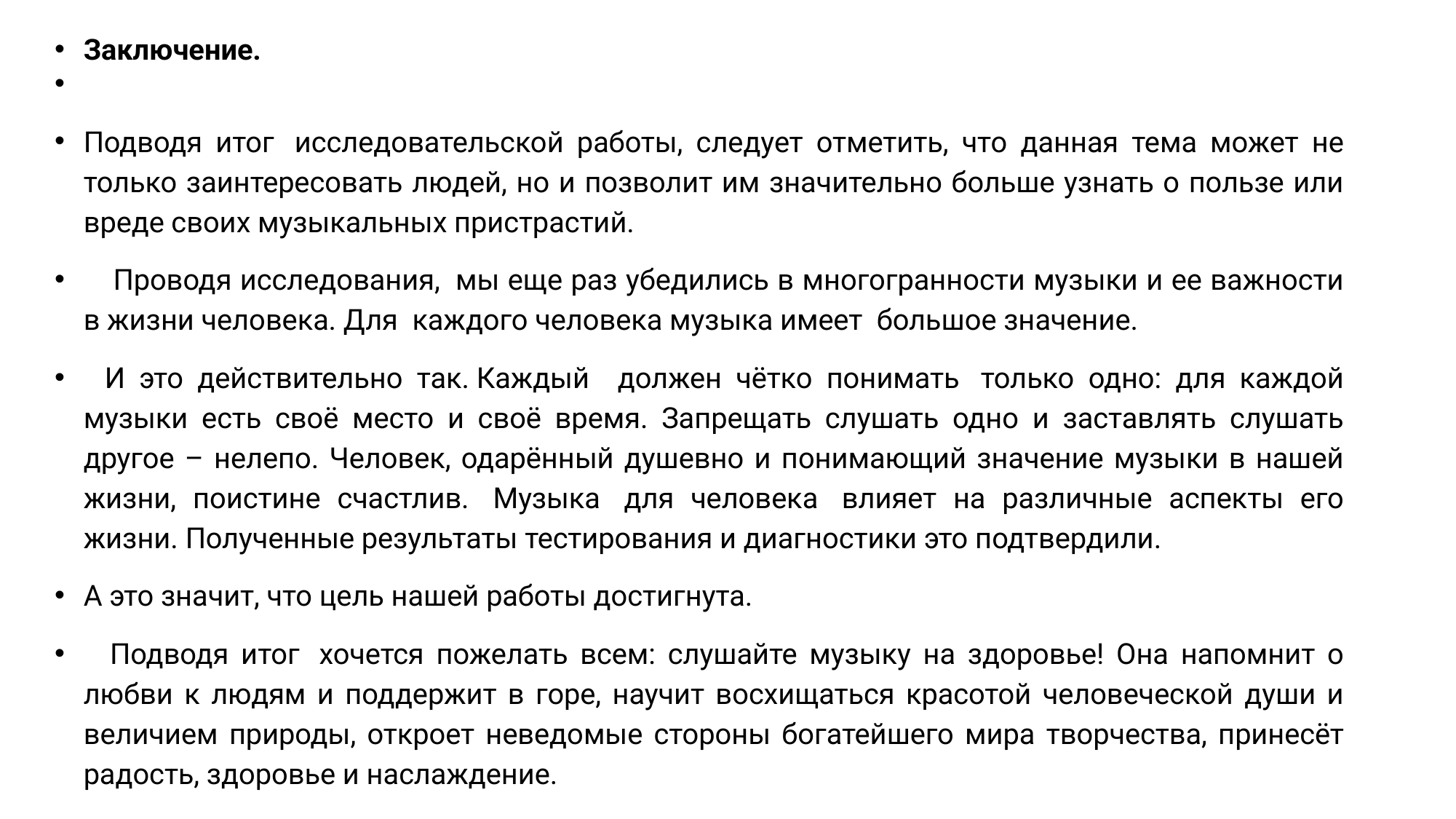

#
Заключение.

Подводя итог  исследовательской работы, следует отметить, что данная тема может не только заинтересовать людей, но и позволит им значительно больше узнать о пользе или вреде своих музыкальных пристрастий.
    Проводя исследования,  мы еще раз убедились в многогранности музыки и ее важности в жизни человека. Для  каждого человека музыка имеет  большое значение.
  И это действительно так. Каждый   должен чётко понимать  только одно: для каждой музыки есть своё место и своё время. Запрещать слушать одно и заставлять слушать другое – нелепо. Человек, одарённый душевно и понимающий значение музыки в нашей жизни, поистине счастлив.  Музыка  для человека  влияет на различные аспекты его жизни. Полученные результаты тестирования и диагностики это подтвердили.
А это значит, что цель нашей работы достигнута.
   Подводя итог  хочется пожелать всем: слушайте музыку на здоровье! Она напомнит о любви к людям и поддержит в горе, научит восхищаться красотой человеческой души и величием природы, откроет неведомые стороны богатейшего мира творчества, принесёт радость, здоровье и наслаждение.